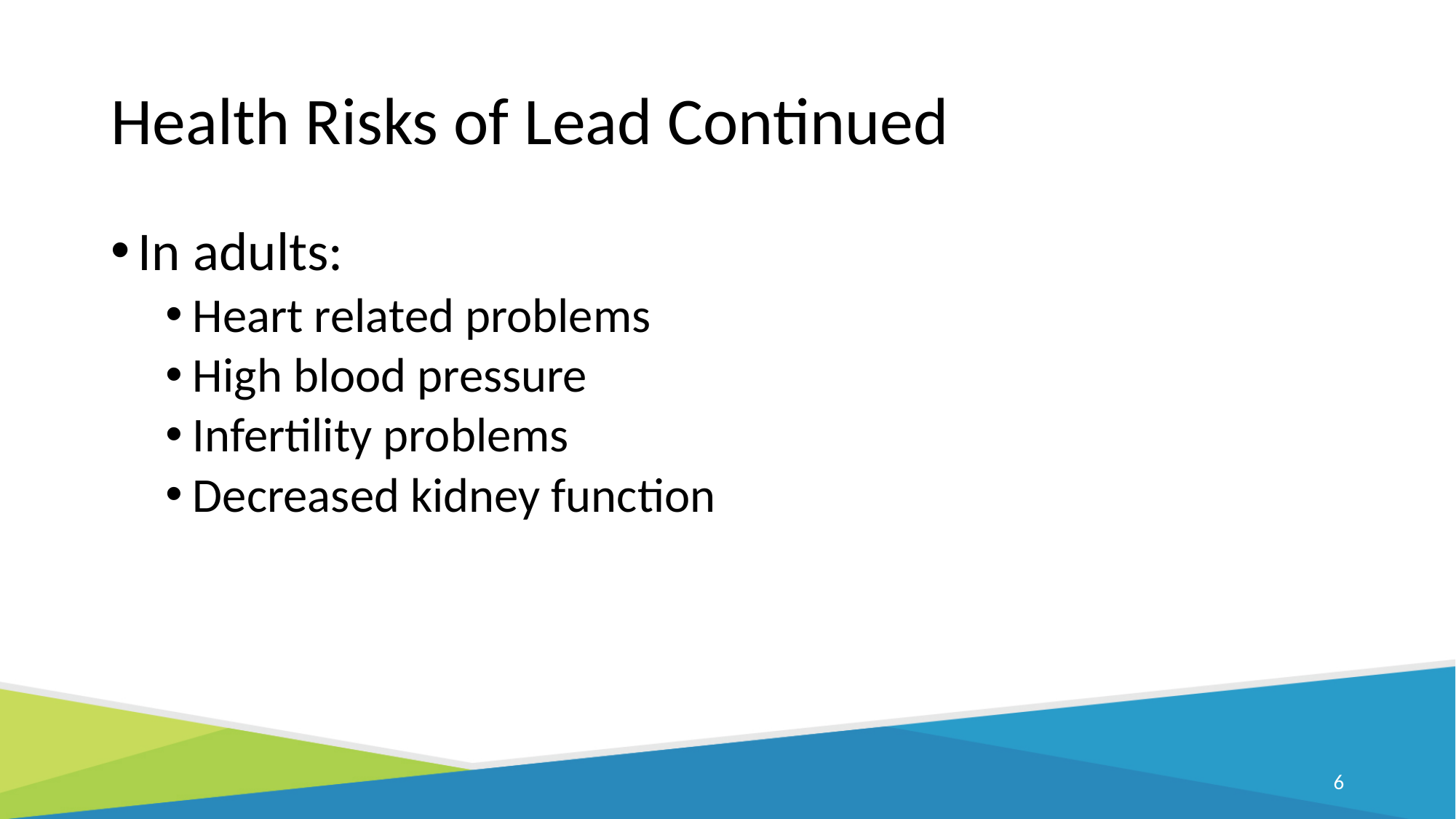

# Health Risks of Lead Continued
In adults:
Heart related problems
High blood pressure
Infertility problems
Decreased kidney function

6